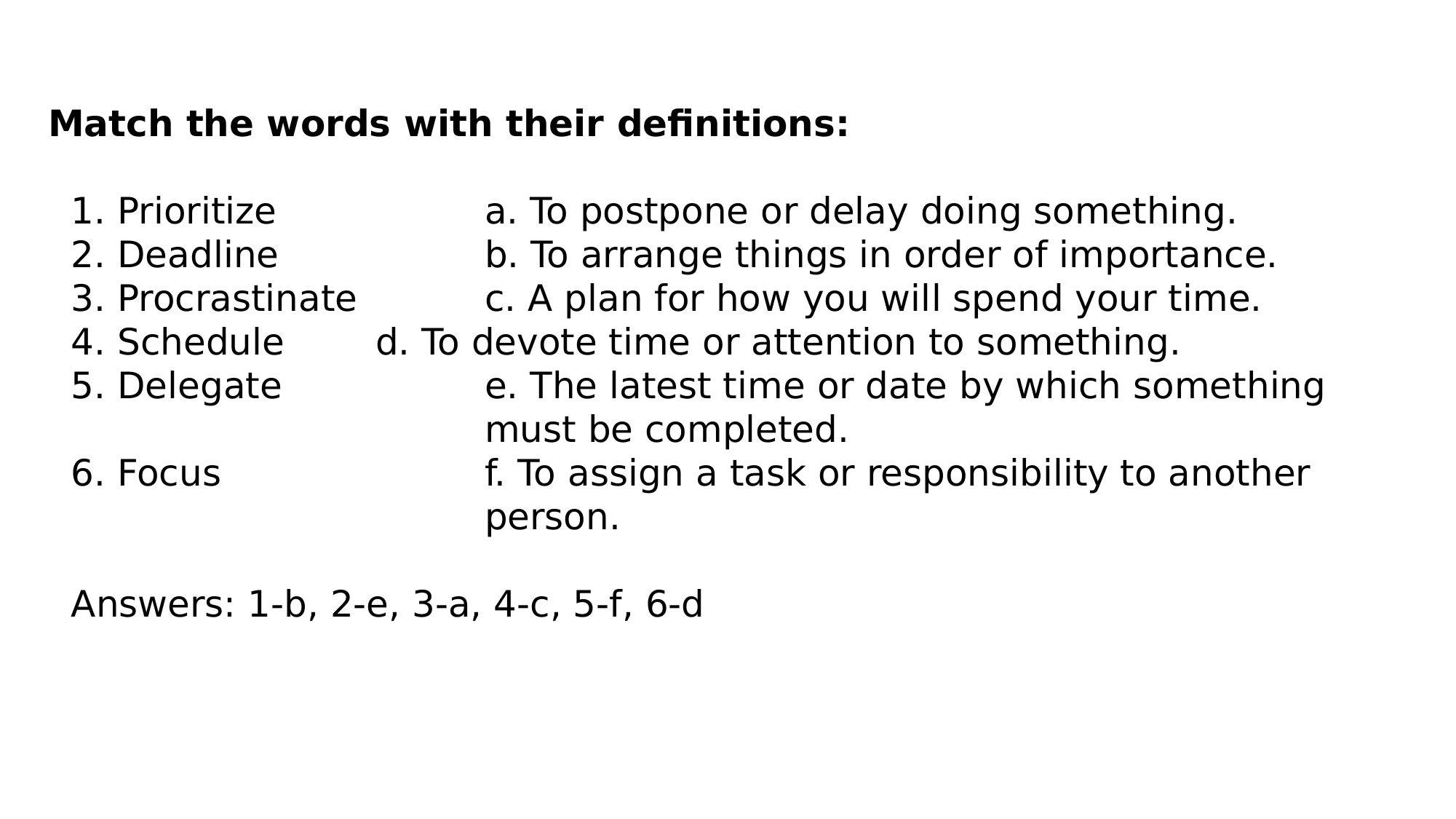

Match the words with their definitions:

  1. Prioritize      		a. To postpone or delay doing something.
  2. Deadline       		b. To arrange things in order of importance.
  3. Procrastinate     	c. A plan for how you will spend your time.
  4. Schedule       	d. To devote time or attention to something.
  5. Delegate       		e. The latest time or date by which something 					must be completed.
  6. Focus         		f. To assign a task or responsibility to another 					person.

  Answers: 1-b, 2-e, 3-a, 4-c, 5-f, 6-d